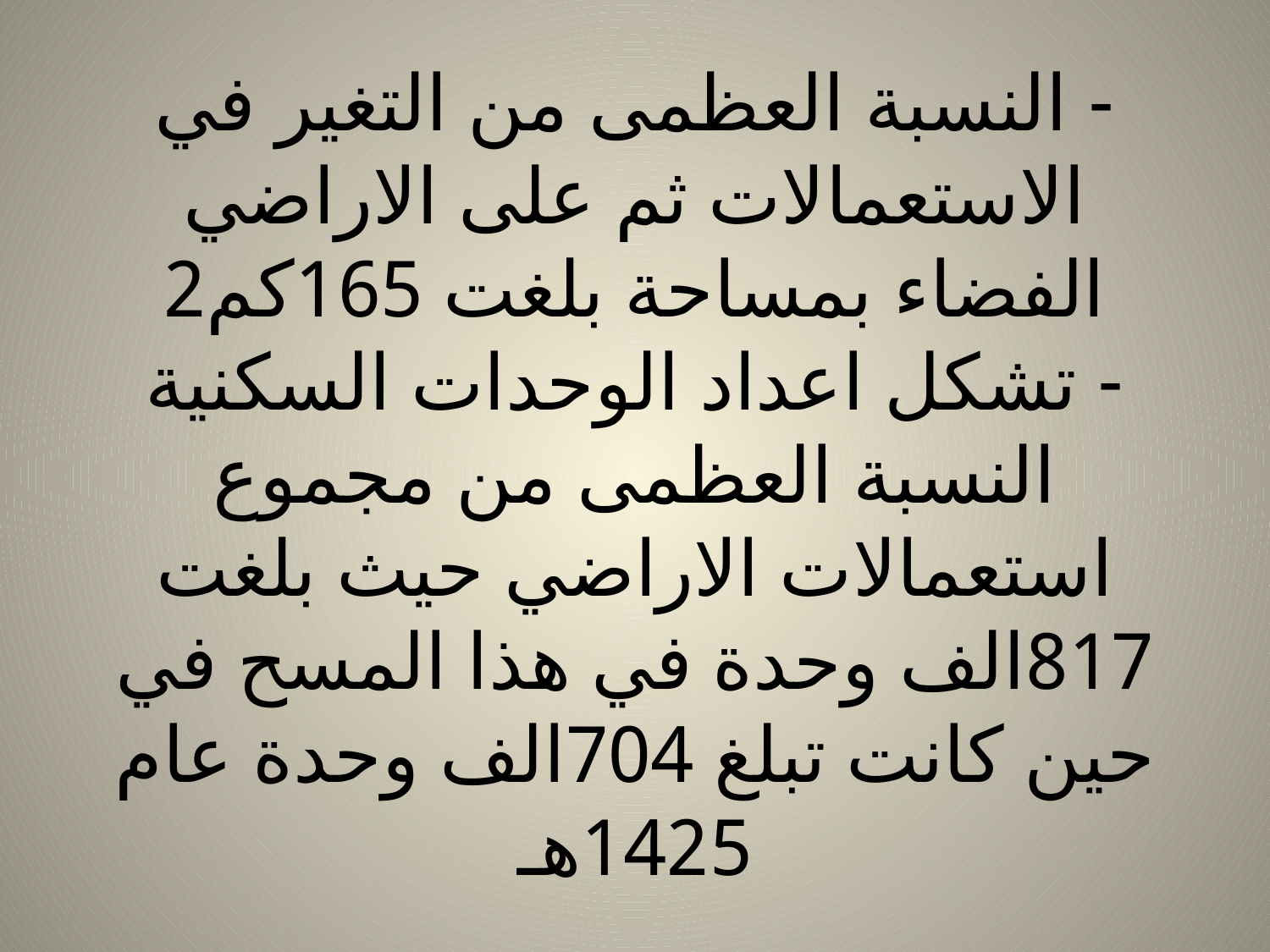

# - النسبة العظمى من التغير في الاستعمالات ثم على الاراضي الفضاء بمساحة بلغت 165كم2 - تشكل اعداد الوحدات السكنية النسبة العظمى من مجموع استعمالات الاراضي حيث بلغت 817الف وحدة في هذا المسح في حين كانت تبلغ 704الف وحدة عام 1425هـ